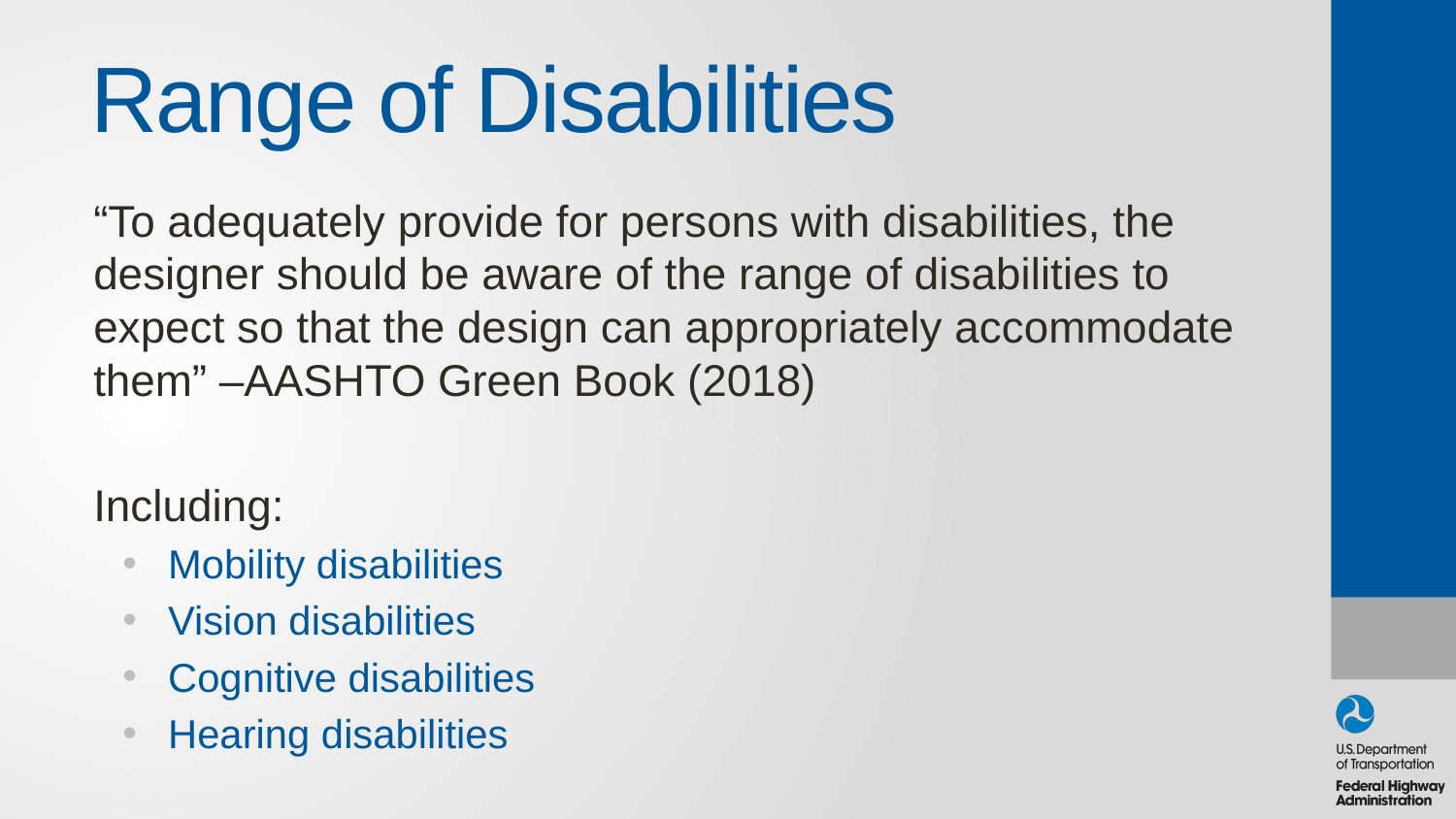

# Range of Disabilities
“To adequately provide for persons with disabilities, the designer should be aware of the range of disabilities to expect so that the design can appropriately accommodate them” –AASHTO Green Book (2018)

Including:
Mobility disabilities
Vision disabilities
Cognitive disabilities
Hearing disabilities